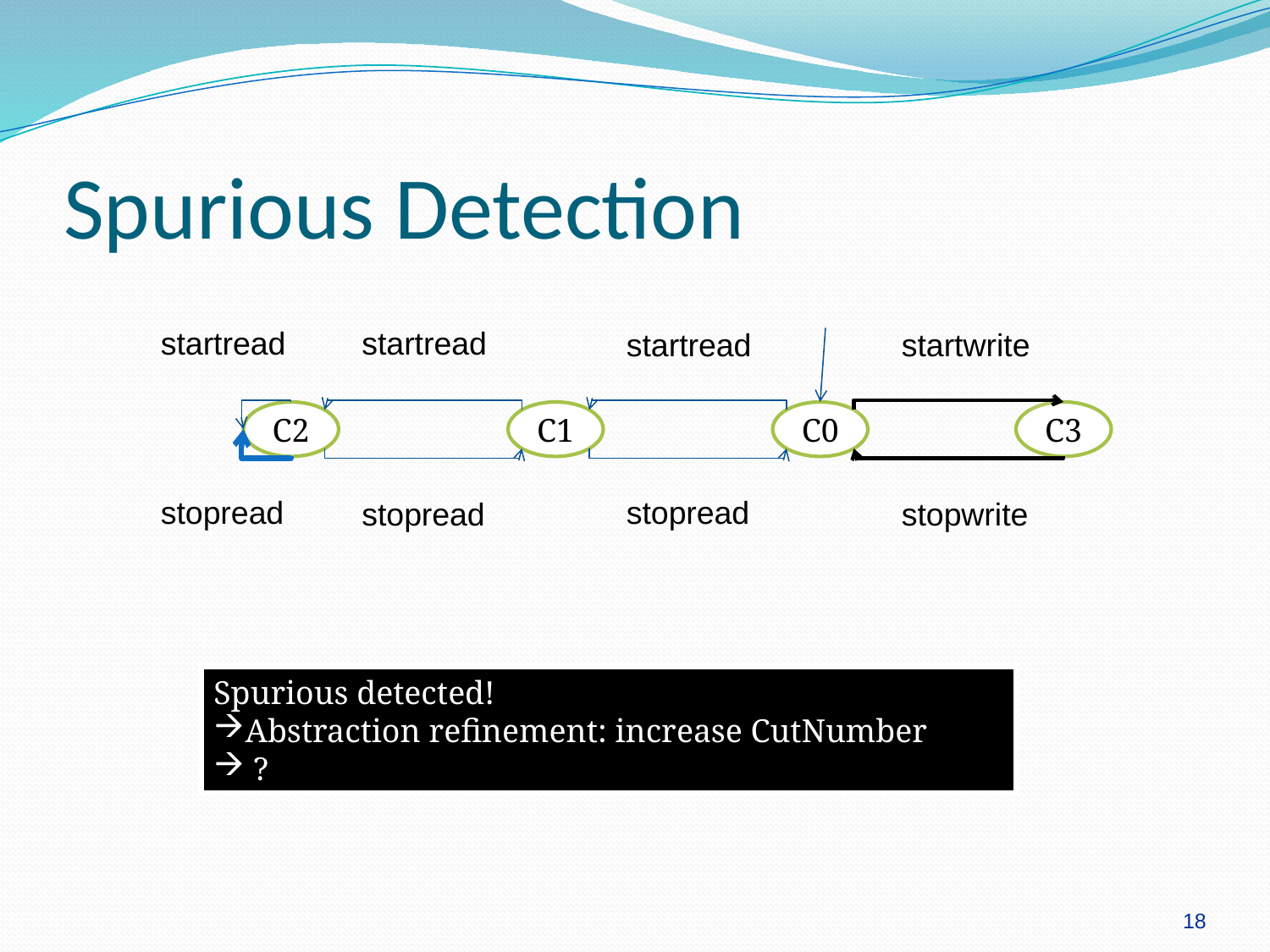

# Spurious Detection
startread
startread
startread
startwrite
C2
C1
C0
C3
stopread
stopread
stopread
stopwrite
Spurious detected!
Abstraction refinement: increase CutNumber
 ?
18